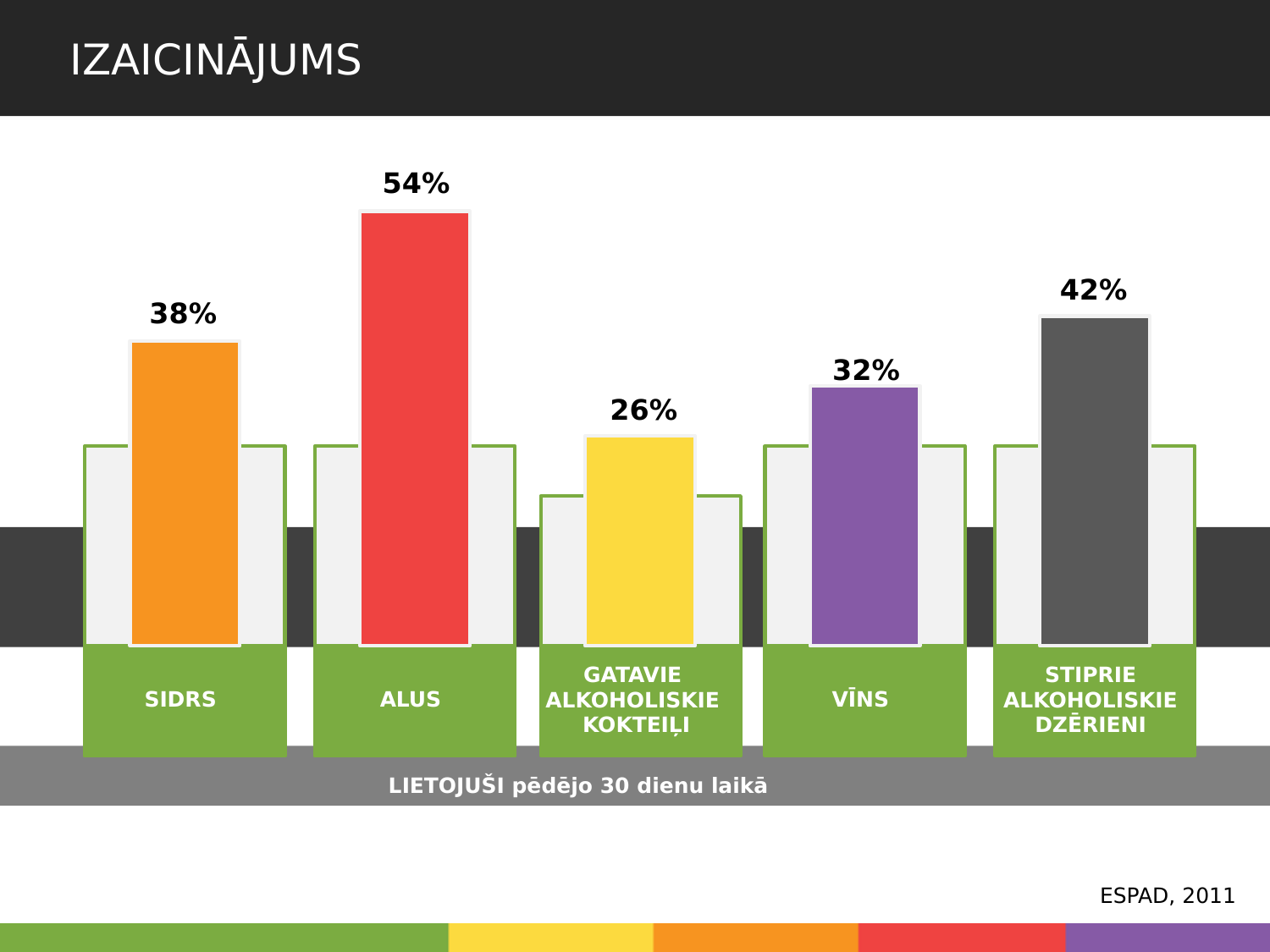

# IZAICINĀJUMS
54%

42%
38%

32%
26%

SIDRS

ALUS

VĪNS

STIPRIE
ALKOHOLISKIE
DZĒRIENI

GATAVIE
ALKOHOLISKIE
KOKTEIĻI

LIETOJUŠI pēdējo 30 dienu laikā
ESPAD, 2011